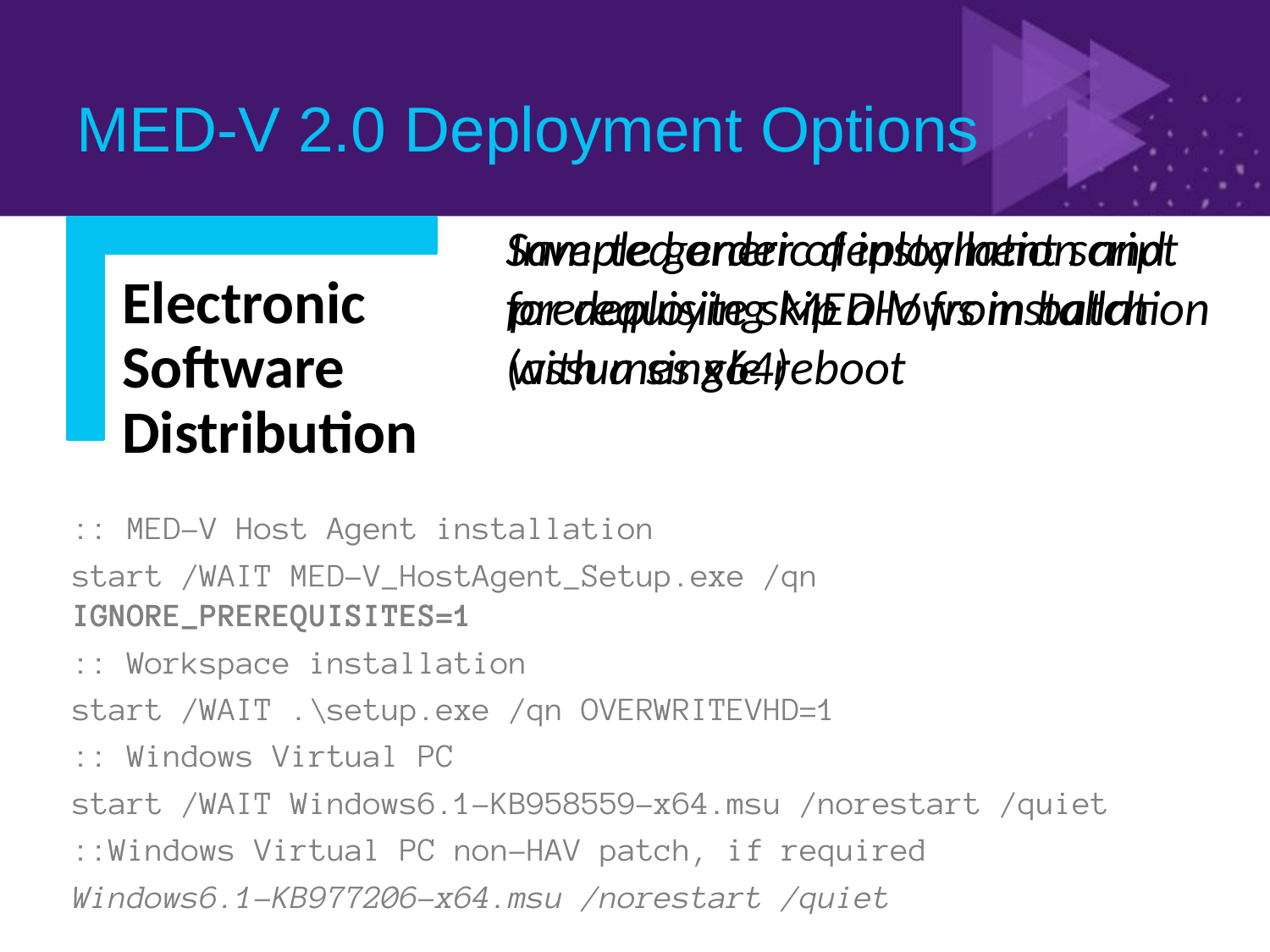

# MED-V 2.0 Deployment Options
Electronic Software Distribution
Inverted order of installation and
prerequisite skip allows installation
with a single reboot
Sample generic deployment script
for deploying MED-V from batch
(assumes x64)
:: MED-V Host Agent installation
start /WAIT MED-V_HostAgent_Setup.exe /qn   IGNORE_PREREQUISITES=1
:: Workspace installation
start /WAIT .\setup.exe /qn OVERWRITEVHD=1
:: Windows Virtual PC
start /WAIT Windows6.1-KB958559-x64.msu /norestart /quiet
::Windows Virtual PC non-HAV patch, if required
Windows6.1-KB977206-x64.msu /norestart /quiet